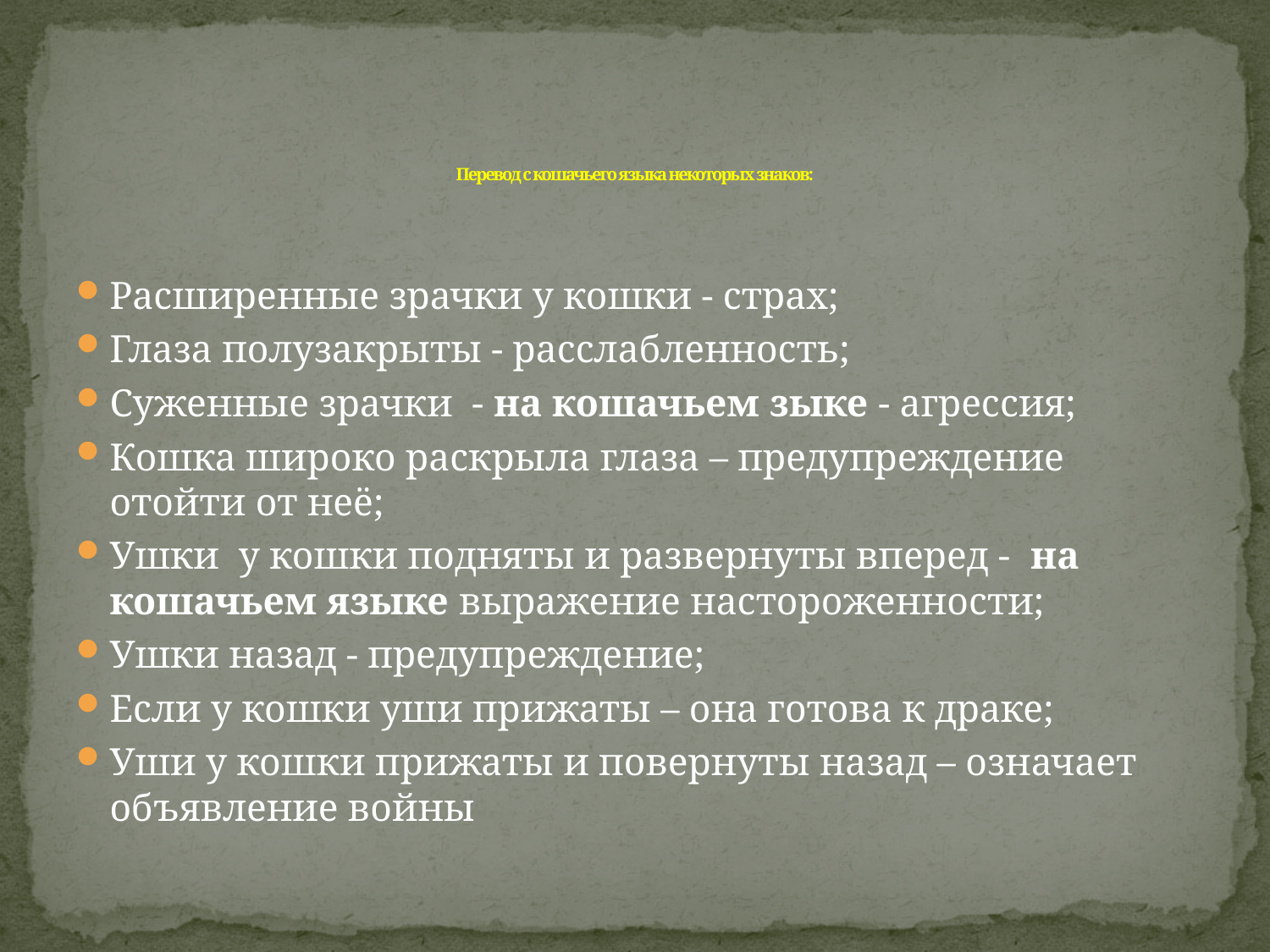

# Перевод с кошачьего языка некоторых знаков:

Расширенные зрачки у кошки - страх;
Глаза полузакрыты - расслабленность;
Суженные зрачки  - на кошачьем зыке - агрессия;
Кошка широко раскрыла глаза – предупреждение отойти от неё;
Ушки  у кошки подняты и развернуты вперед -  на кошачьем языке выражение настороженности;
Ушки назад - предупреждение;
Если у кошки уши прижаты – она готова к драке;
Уши у кошки прижаты и повернуты назад – означает объявление войны